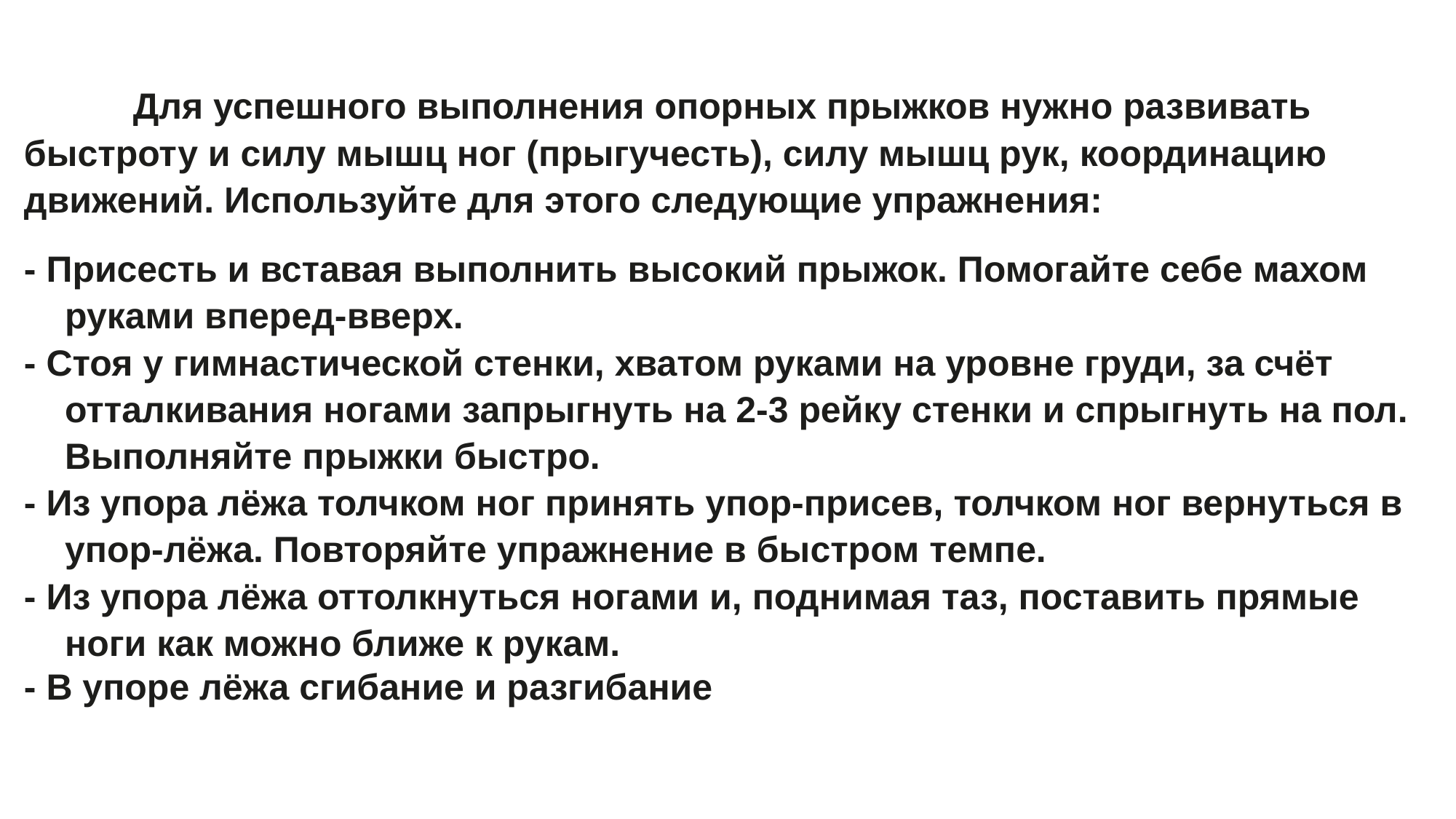

Для успешного выполнения опорных прыжков нужно развивать быстроту и силу мышц ног (прыгучесть), силу мышц рук, координацию движений. Используйте для этого следующие упражнения:
- Присесть и вставая выполнить высокий прыжок. Помогайте себе махом руками вперед-вверх.
- Стоя у гимнастической стенки, хватом руками на уровне груди, за счёт отталкивания ногами запрыгнуть на 2-3 рейку стенки и спрыгнуть на пол. Выполняйте прыжки быстро.
- Из упора лёжа толчком ног принять упор-присев, толчком ног вернуться в упор-лёжа. Повторяйте упражнение в быстром темпе.
- Из упора лёжа оттолкнуться ногами и, поднимая таз, поставить прямые ноги как можно ближе к рукам.
- В упоре лёжа сгибание и разгибание